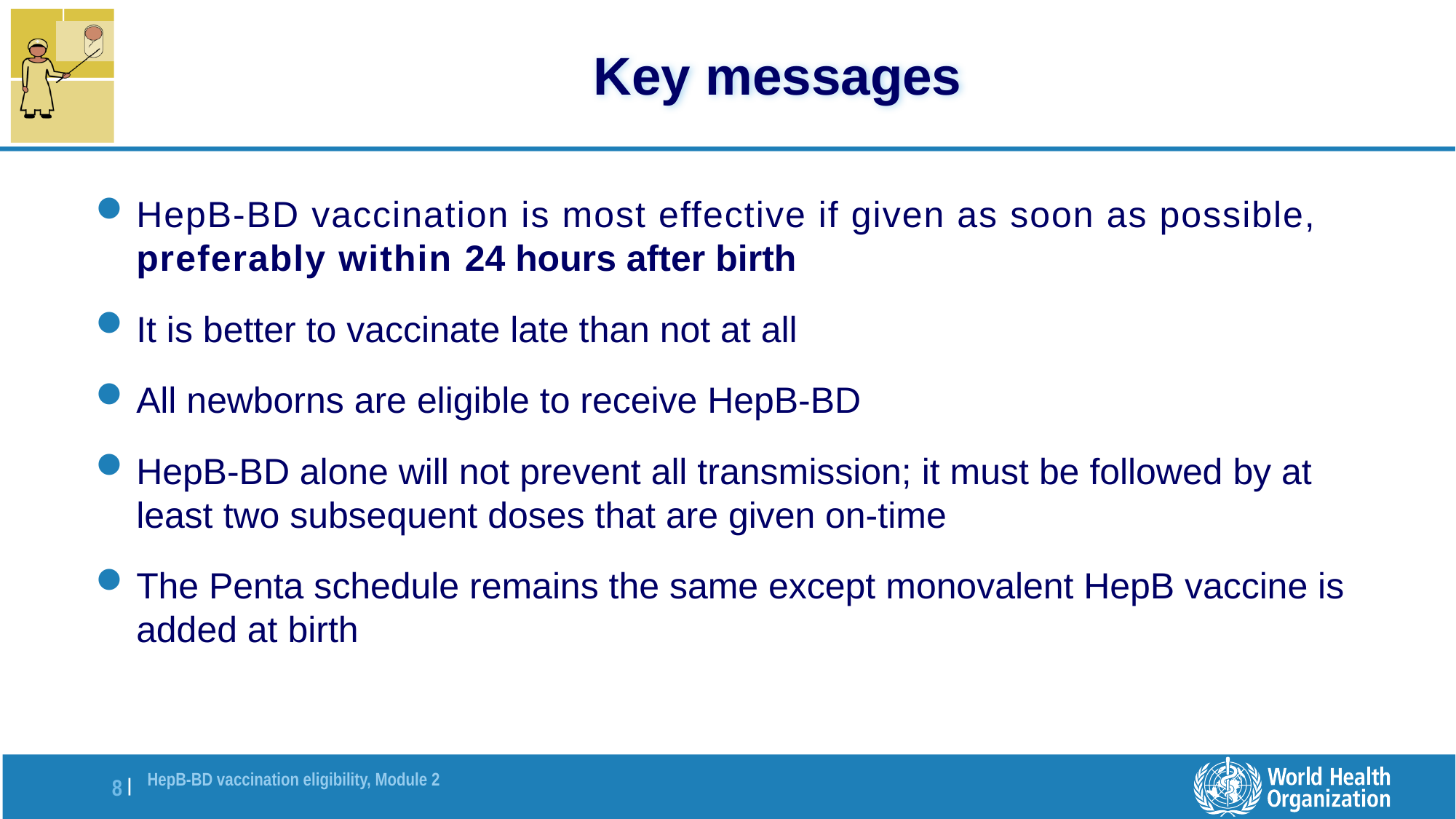

# Key messages
HepB-BD vaccination is most effective if given as soon as possible, preferably within 24 hours after birth
It is better to vaccinate late than not at all
All newborns are eligible to receive HepB-BD
HepB-BD alone will not prevent all transmission; it must be followed by at least two subsequent doses that are given on-time
The Penta schedule remains the same except monovalent HepB vaccine is added at birth